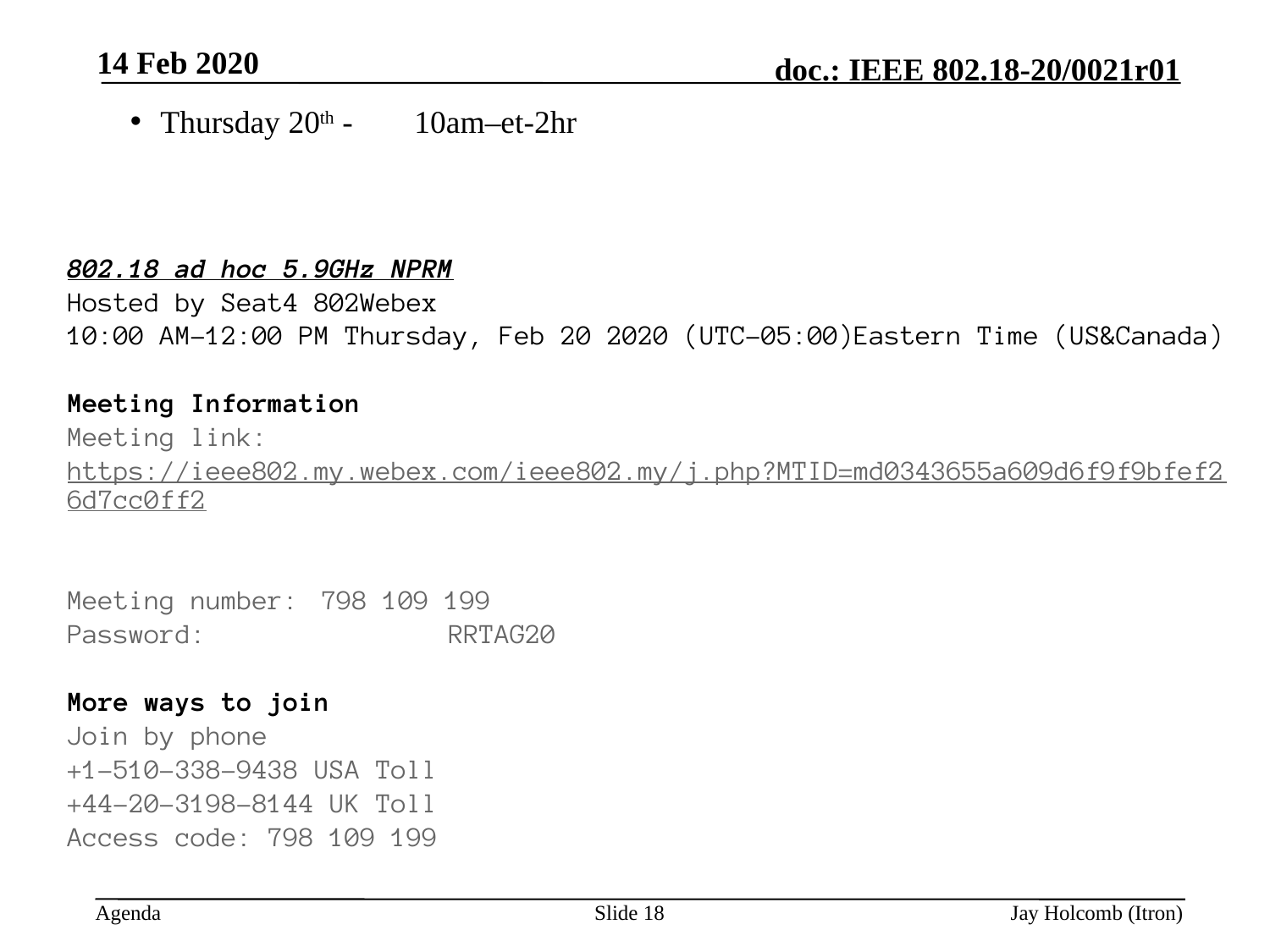

14 Feb 2020
Thursday 20th - 	10am–et-2hr
802.18 ad hoc 5.9GHz NPRM
Hosted by Seat4 802Webex
10:00 AM-12:00 PM Thursday, Feb 20 2020 (UTC-05:00)Eastern Time (US&Canada)

Meeting Information
Meeting link:
https://ieee802.my.webex.com/ieee802.my/j.php?MTID=md0343655a609d6f9f9bfef26d7cc0ff2

Meeting number:	798 109 199
Password:		RRTAG20

More ways to join
Join by phone
+1-510-338-9438 USA Toll
+44-20-3198-8144 UK Toll
Access code: 798 109 199
Slide 18
Jay Holcomb (Itron)